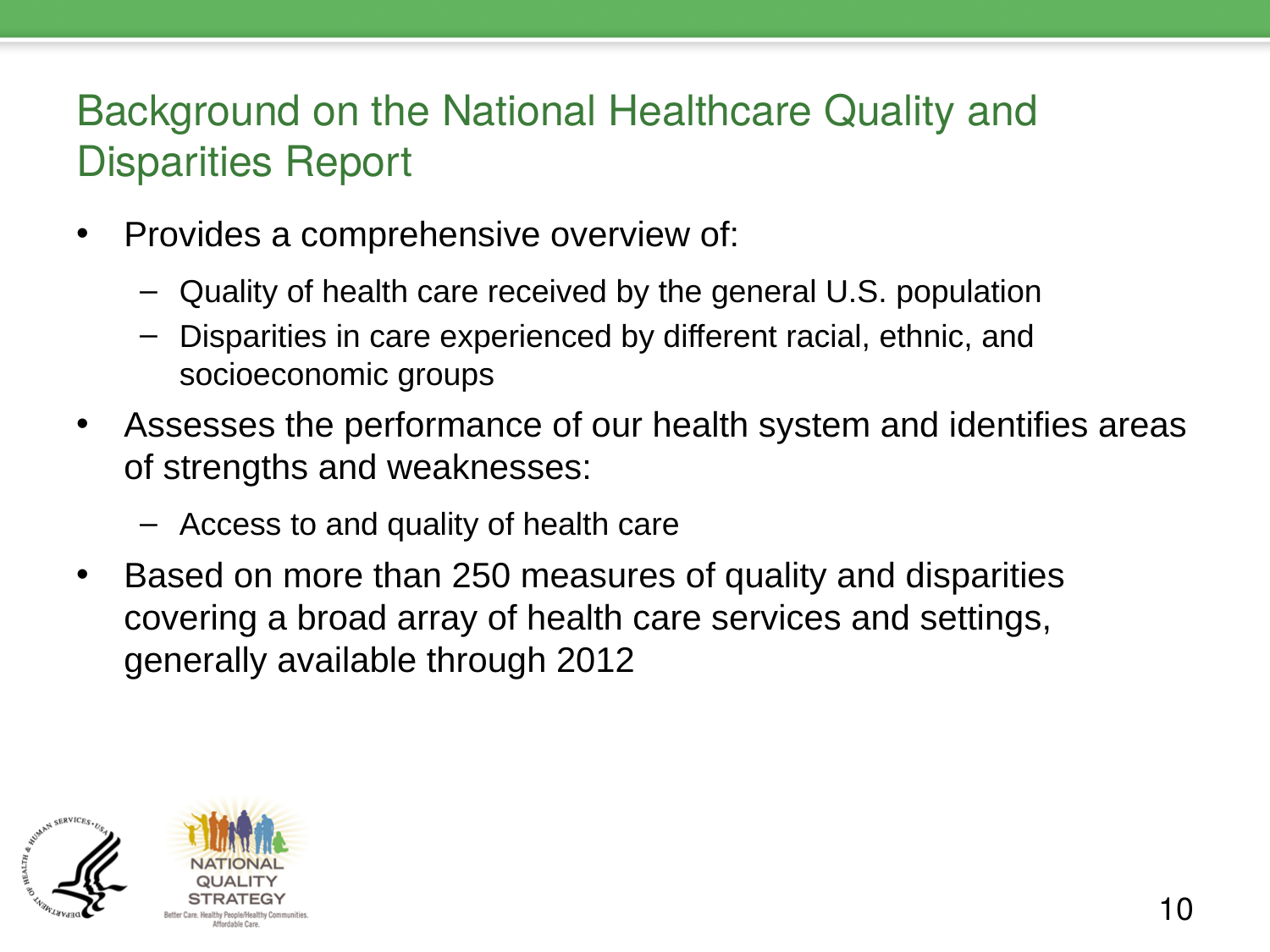

# Background on the National Healthcare Quality and Disparities Report
Provides a comprehensive overview of:
Quality of health care received by the general U.S. population
Disparities in care experienced by different racial, ethnic, and socioeconomic groups
Assesses the performance of our health system and identifies areas of strengths and weaknesses:
Access to and quality of health care
Based on more than 250 measures of quality and disparities covering a broad array of health care services and settings, generally available through 2012

10